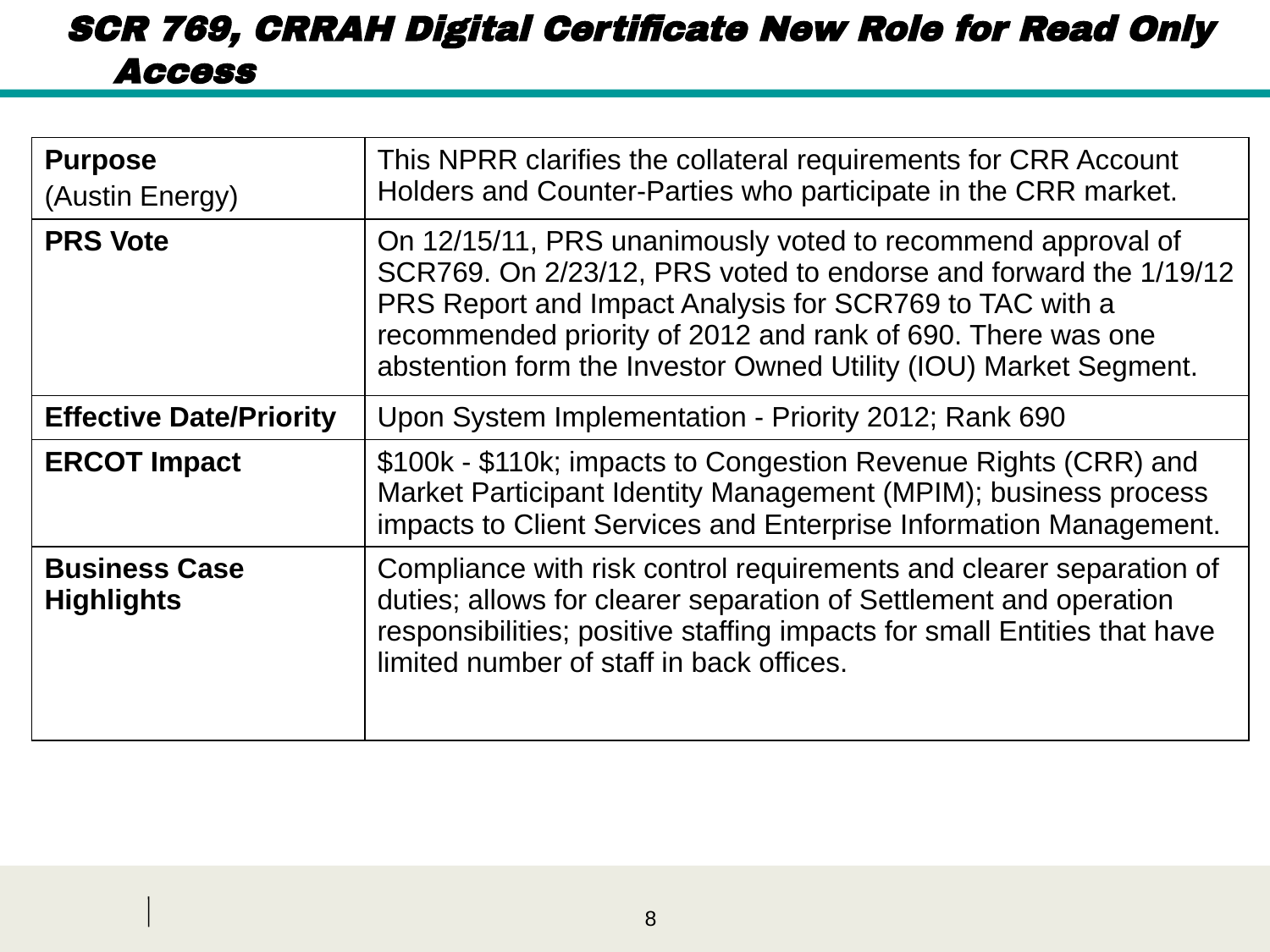

SCR 769, CRRAH Digital Certificate New Role for Read Only Access
| Purpose (Austin Energy) | This NPRR clarifies the collateral requirements for CRR Account Holders and Counter-Parties who participate in the CRR market. |
| --- | --- |
| PRS Vote | On 12/15/11, PRS unanimously voted to recommend approval of SCR769. On 2/23/12, PRS voted to endorse and forward the 1/19/12 PRS Report and Impact Analysis for SCR769 to TAC with a recommended priority of 2012 and rank of 690. There was one abstention form the Investor Owned Utility (IOU) Market Segment. |
| Effective Date/Priority | Upon System Implementation - Priority 2012; Rank 690 |
| ERCOT Impact | $100k - $110k; impacts to Congestion Revenue Rights (CRR) and Market Participant Identity Management (MPIM); business process impacts to Client Services and Enterprise Information Management. |
| Business Case Highlights | Compliance with risk control requirements and clearer separation of duties; allows for clearer separation of Settlement and operation responsibilities; positive staffing impacts for small Entities that have limited number of staff in back offices. |